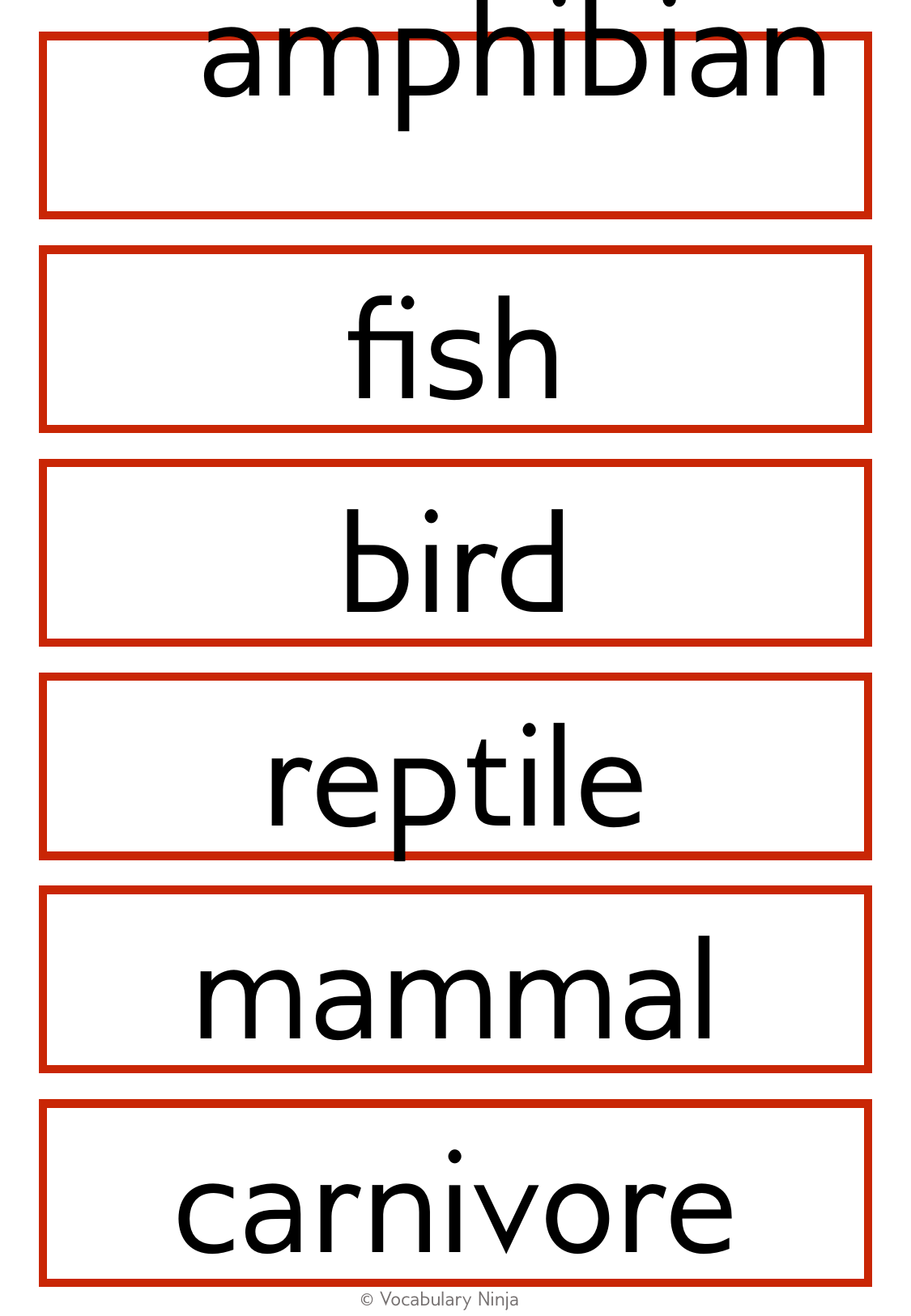

amphibian
fish
bird
reptile
mammal
carnivore
© Vocabulary Ninja